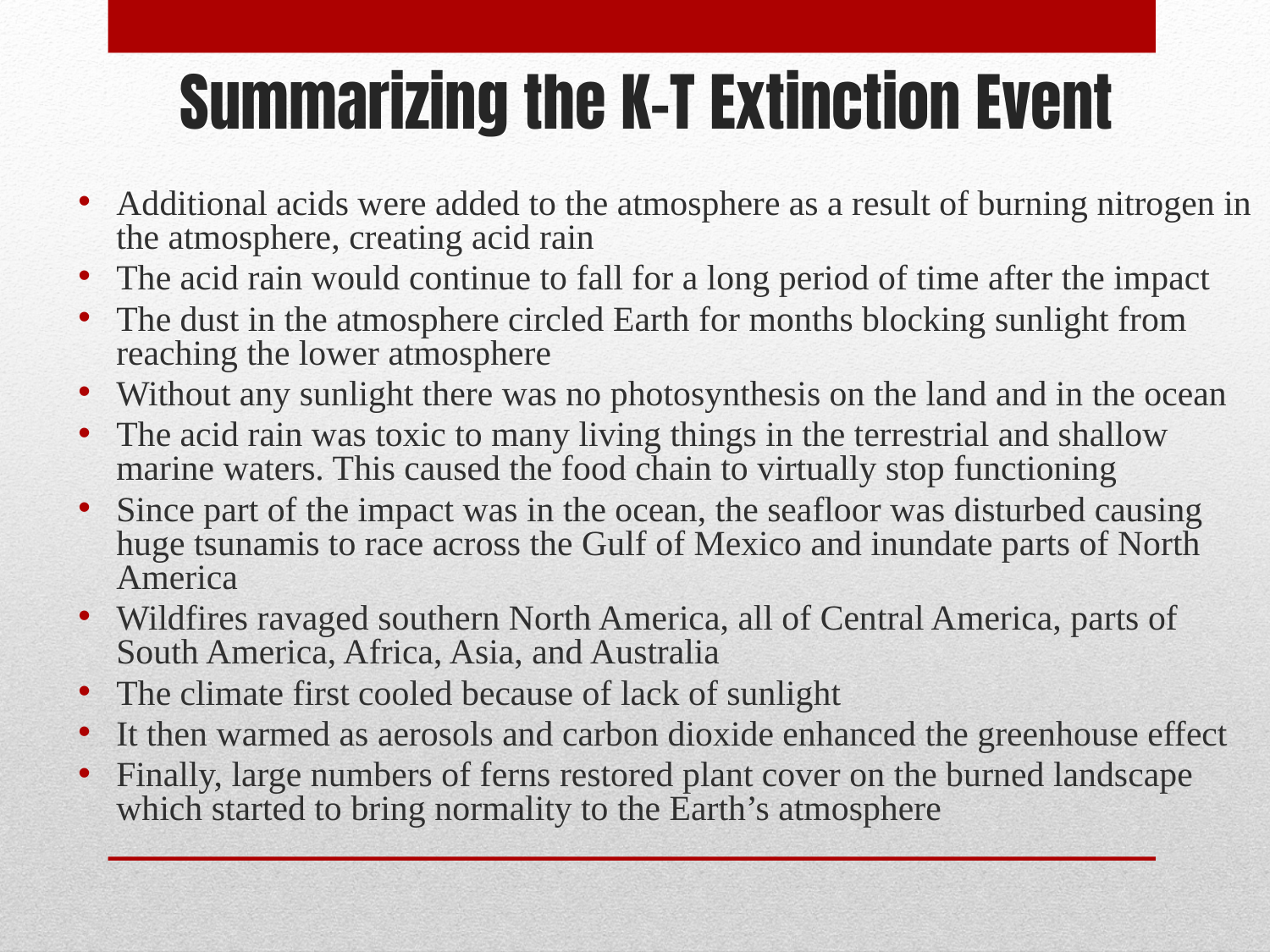

Summarizing the K-T Extinction Event
Additional acids were added to the atmosphere as a result of burning nitrogen in the atmosphere, creating acid rain
The acid rain would continue to fall for a long period of time after the impact
The dust in the atmosphere circled Earth for months blocking sunlight from reaching the lower atmosphere
Without any sunlight there was no photosynthesis on the land and in the ocean
The acid rain was toxic to many living things in the terrestrial and shallow marine waters. This caused the food chain to virtually stop functioning
Since part of the impact was in the ocean, the seafloor was disturbed causing huge tsunamis to race across the Gulf of Mexico and inundate parts of North America
Wildfires ravaged southern North America, all of Central America, parts of South America, Africa, Asia, and Australia
The climate first cooled because of lack of sunlight
It then warmed as aerosols and carbon dioxide enhanced the greenhouse effect
Finally, large numbers of ferns restored plant cover on the burned landscape which started to bring normality to the Earth’s atmosphere